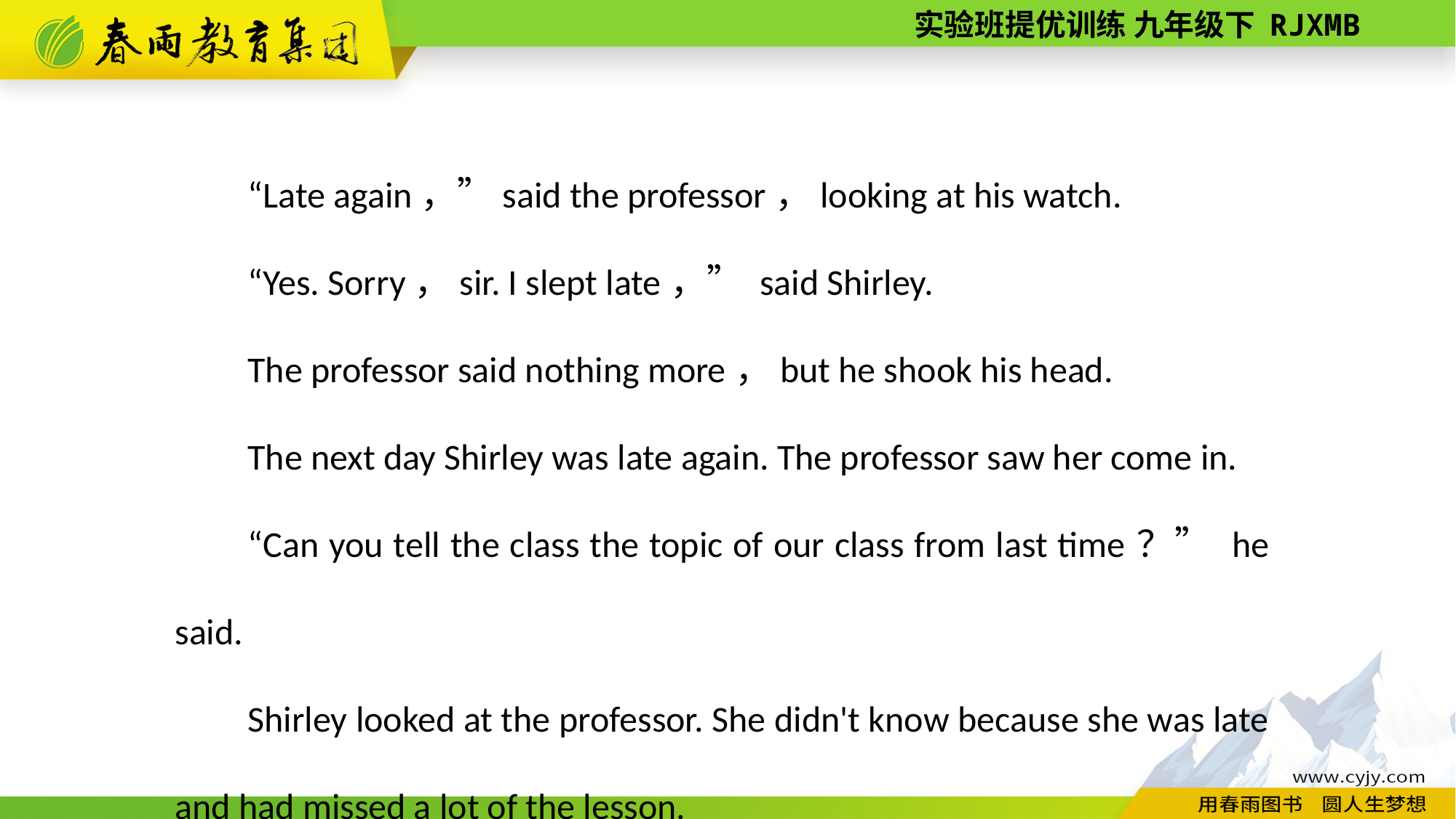

“Late again，”said the professor，looking at his watch.
“Yes. Sorry，sir. I slept late，” said Shirley.
The professor said nothing more，but he shook his head.
The next day Shirley was late again. The professor saw her come in.
“Can you tell the class the topic of our class from last time？” he said.
Shirley looked at the professor. She didn't know because she was late and had missed a lot of the lesson.